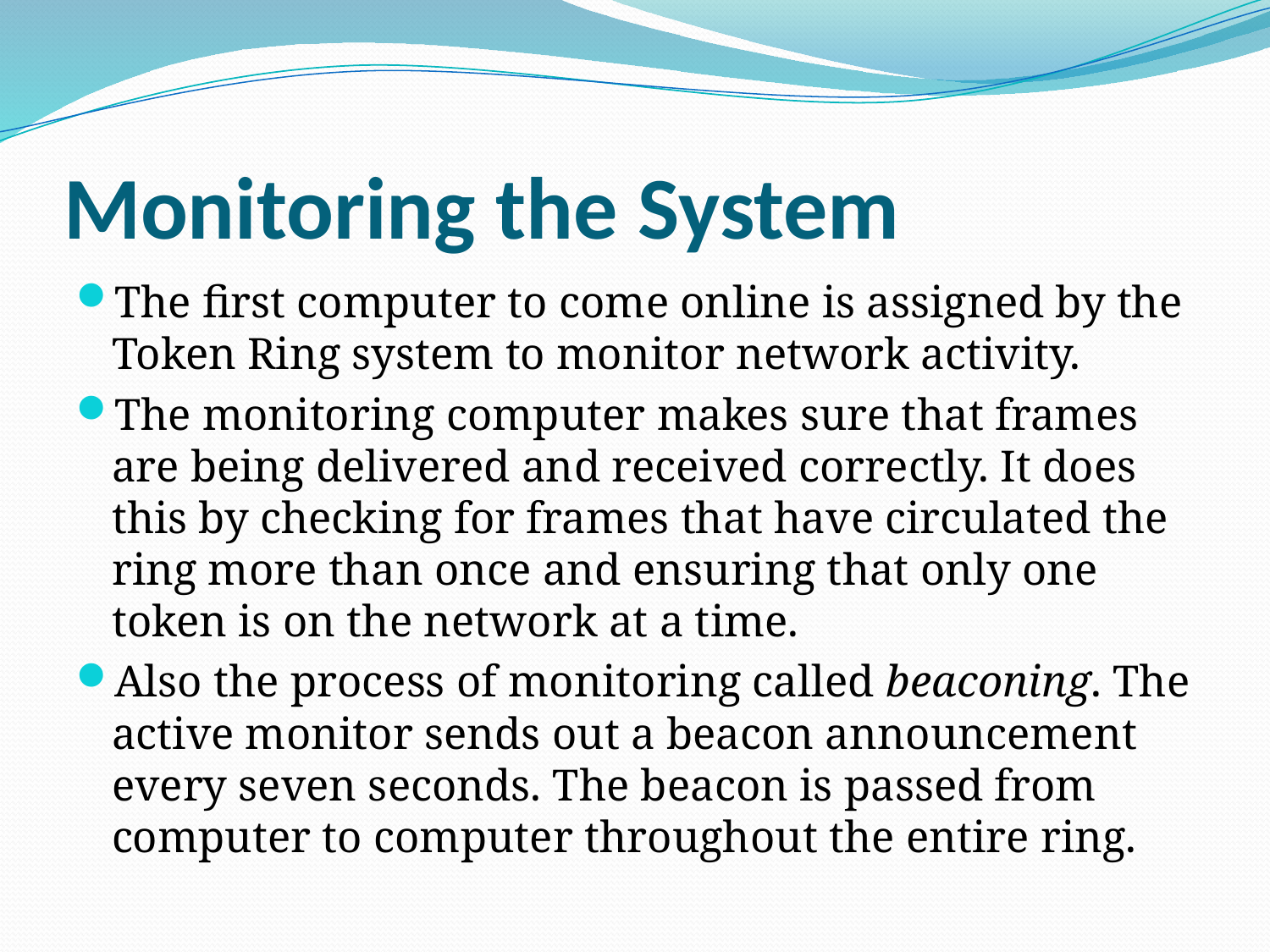

# Monitoring the System
The first computer to come online is assigned by the Token Ring system to monitor network activity.
The monitoring computer makes sure that frames are being delivered and received correctly. It does this by checking for frames that have circulated the ring more than once and ensuring that only one token is on the network at a time.
Also the process of monitoring called beaconing. The active monitor sends out a beacon announcement every seven seconds. The beacon is passed from computer to computer throughout the entire ring.